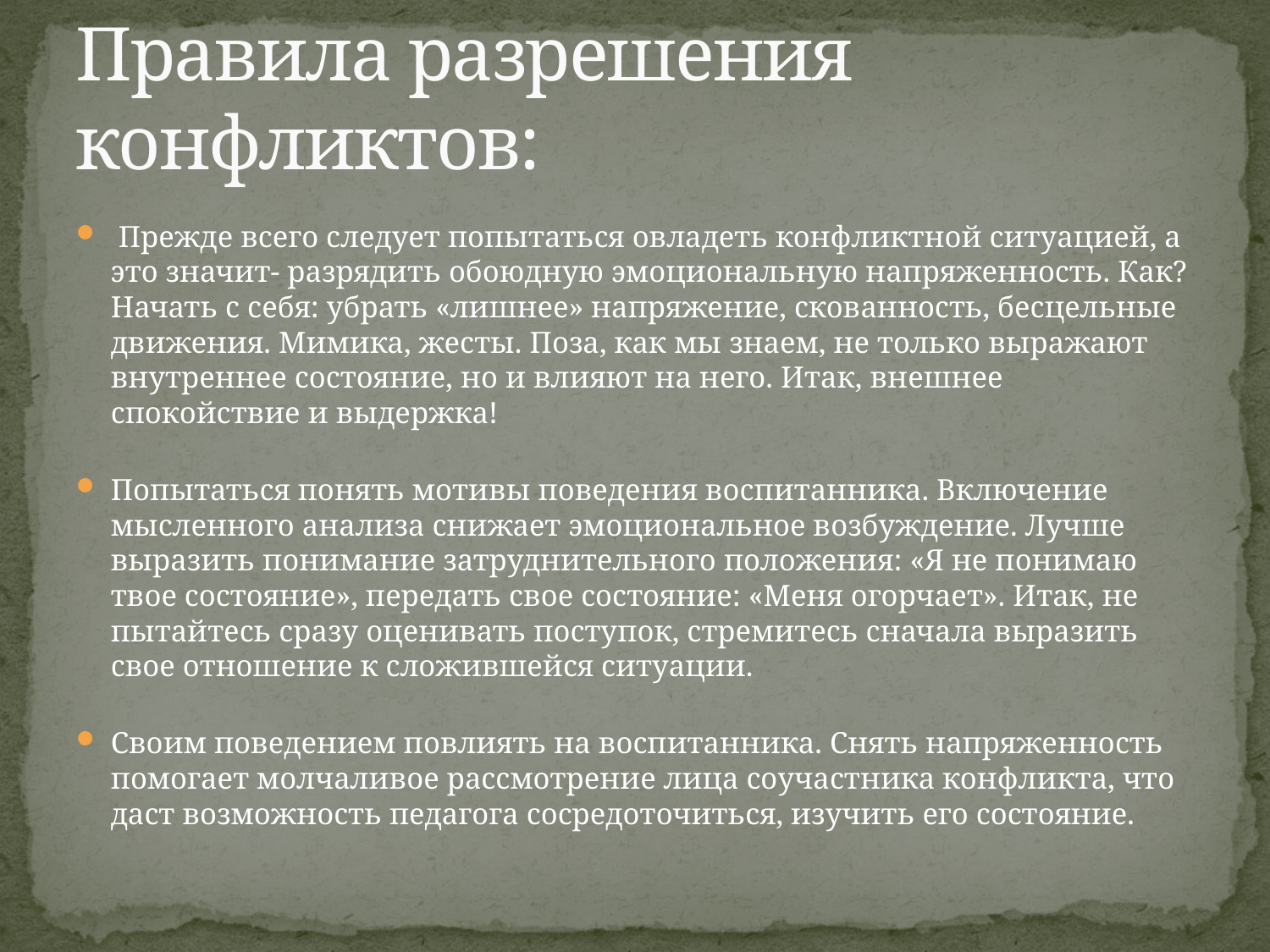

# Правила разрешения конфликтов:
 Прежде всего следует попытаться овладеть конфликтной ситуацией, а это значит- разрядить обоюдную эмоциональную напряженность. Как? Начать с себя: убрать «лишнее» напряжение, скованность, бесцельные движения. Мимика, жесты. Поза, как мы знаем, не только выражают внутреннее состояние, но и влияют на него. Итак, внешнее спокойствие и выдержка!
Попытаться понять мотивы поведения воспитанника. Включение мысленного анализа снижает эмоциональное возбуждение. Лучше выразить понимание затруднительного положения: «Я не понимаю твое состояние», передать свое состояние: «Меня огорчает». Итак, не пытайтесь сразу оценивать поступок, стремитесь сначала выразить свое отношение к сложившейся ситуации.
Своим поведением повлиять на воспитанника. Снять напряженность помогает молчаливое рассмотрение лица соучастника конфликта, что даст возможность педагога сосредоточиться, изучить его состояние.